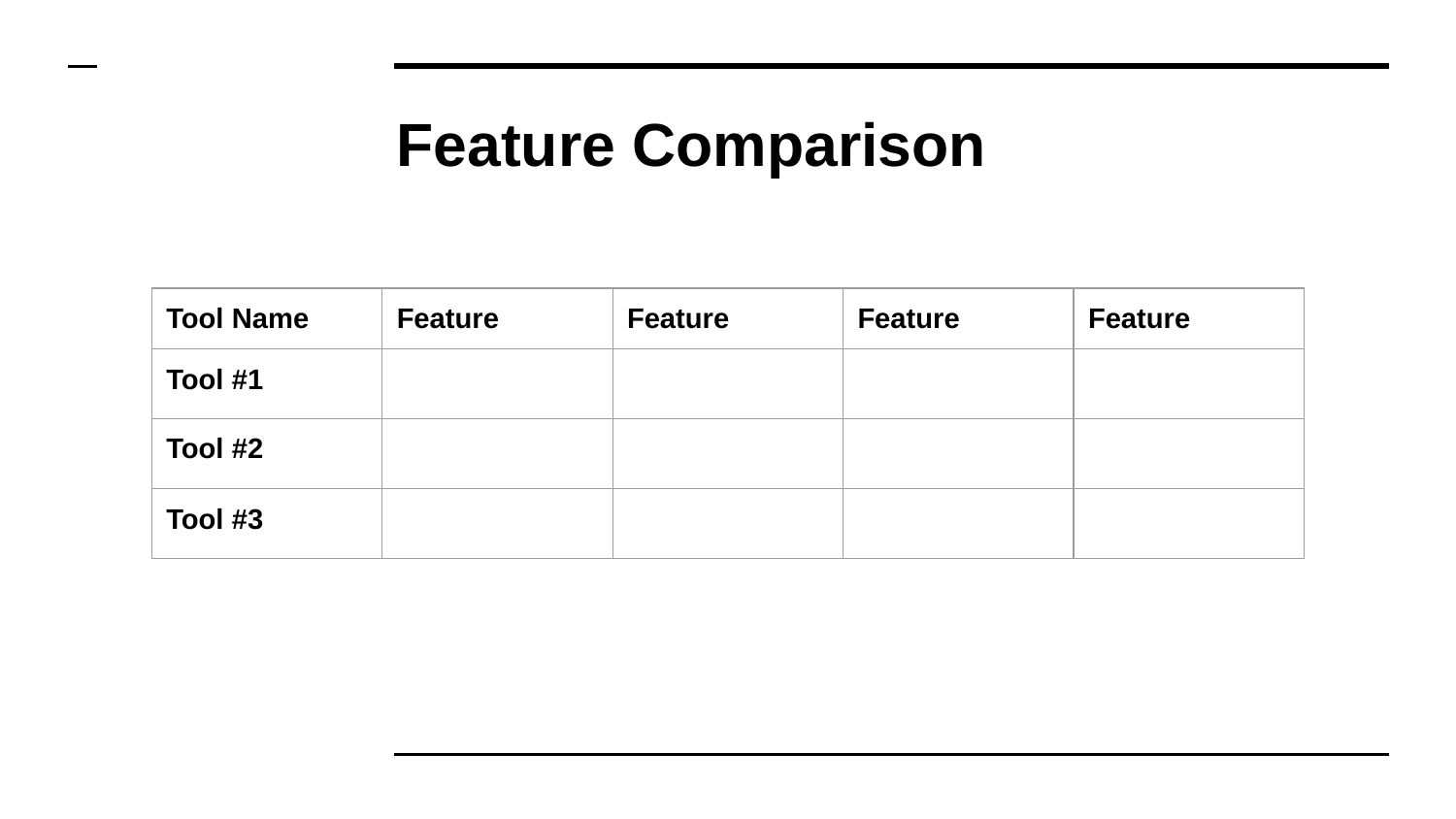

# Feature Comparison
| Tool Name | Feature | Feature | Feature | Feature |
| --- | --- | --- | --- | --- |
| Tool #1 |  |  |  |  |
| Tool #2 |  |  |  |  |
| Tool #3 |  |  |  |  |